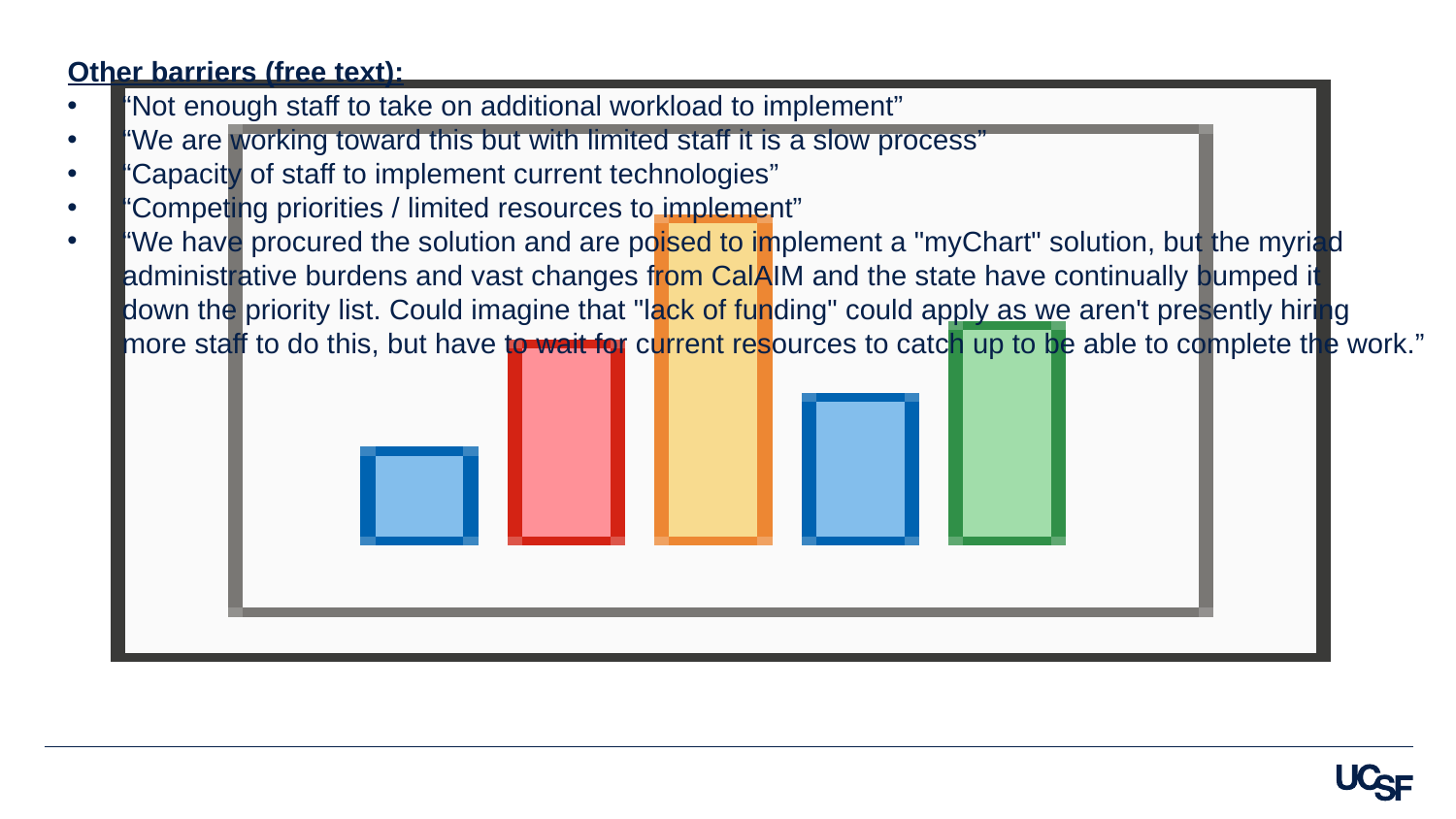

Other barriers (free text):
“Not enough staff to take on additional workload to implement”
“We are working toward this but with limited staff it is a slow process”
“Capacity of staff to implement current technologies”
“Competing priorities / limited resources to implement”
“We have procured the solution and are poised to implement a "myChart" solution, but the myriad administrative burdens and vast changes from CalAIM and the state have continually bumped it down the priority list. Could imagine that "lack of funding" could apply as we aren't presently hiring more staff to do this, but have to wait for current resources to catch up to be able to complete the work.”